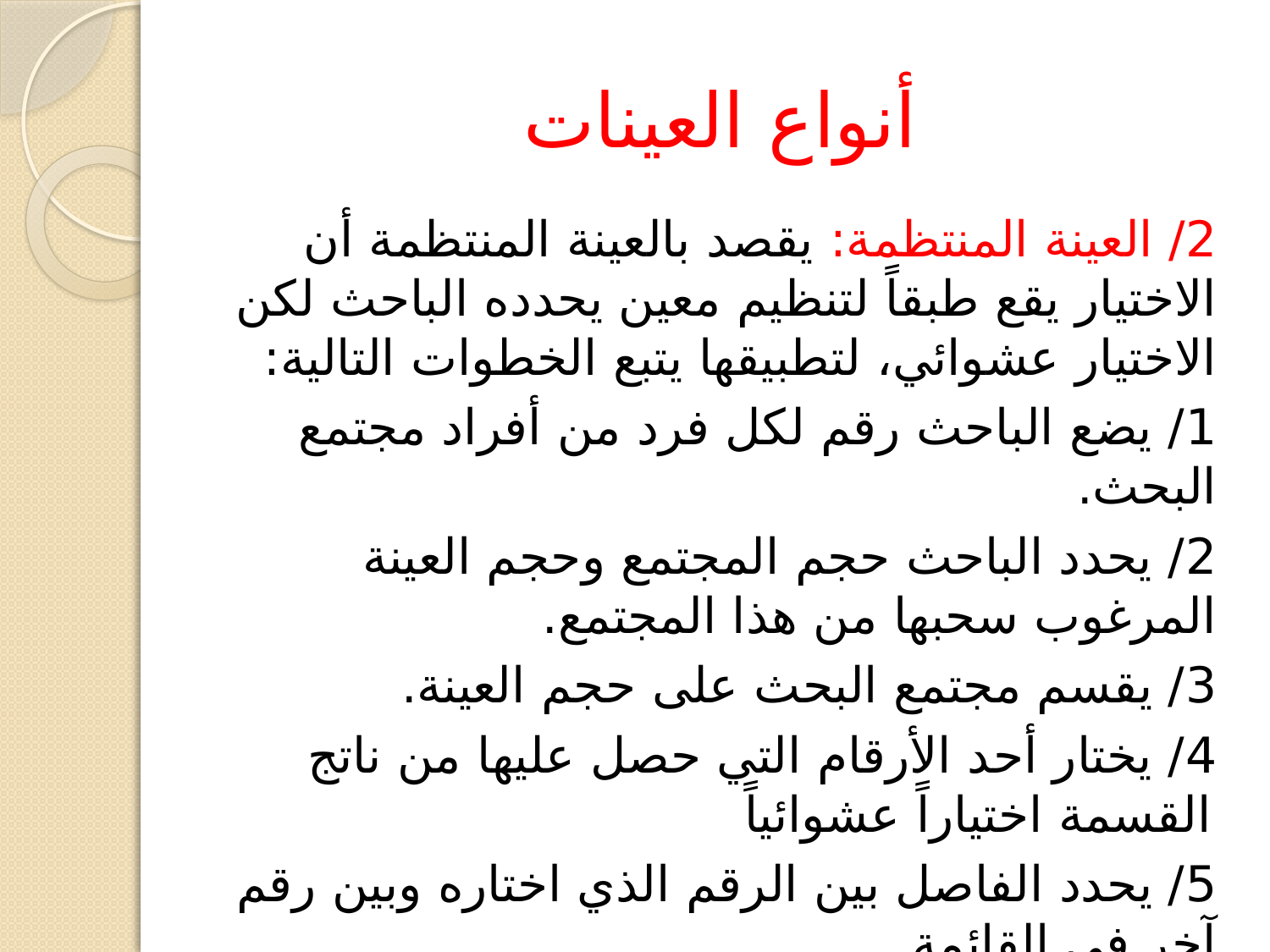

# أنواع العينات
2/ العينة المنتظمة: يقصد بالعينة المنتظمة أن الاختيار يقع طبقاً لتنظيم معين يحدده الباحث لكن الاختيار عشوائي، لتطبيقها يتبع الخطوات التالية:
1/ يضع الباحث رقم لكل فرد من أفراد مجتمع البحث.
2/ يحدد الباحث حجم المجتمع وحجم العينة المرغوب سحبها من هذا المجتمع.
3/ يقسم مجتمع البحث على حجم العينة.
4/ يختار أحد الأرقام التي حصل عليها من ناتج القسمة اختياراً عشوائياً
5/ يحدد الفاصل بين الرقم الذي اختاره وبين رقم آخر في القائمة.
6/ يختار كل رقم يقع في نهاية الفاصل الذي حدده.